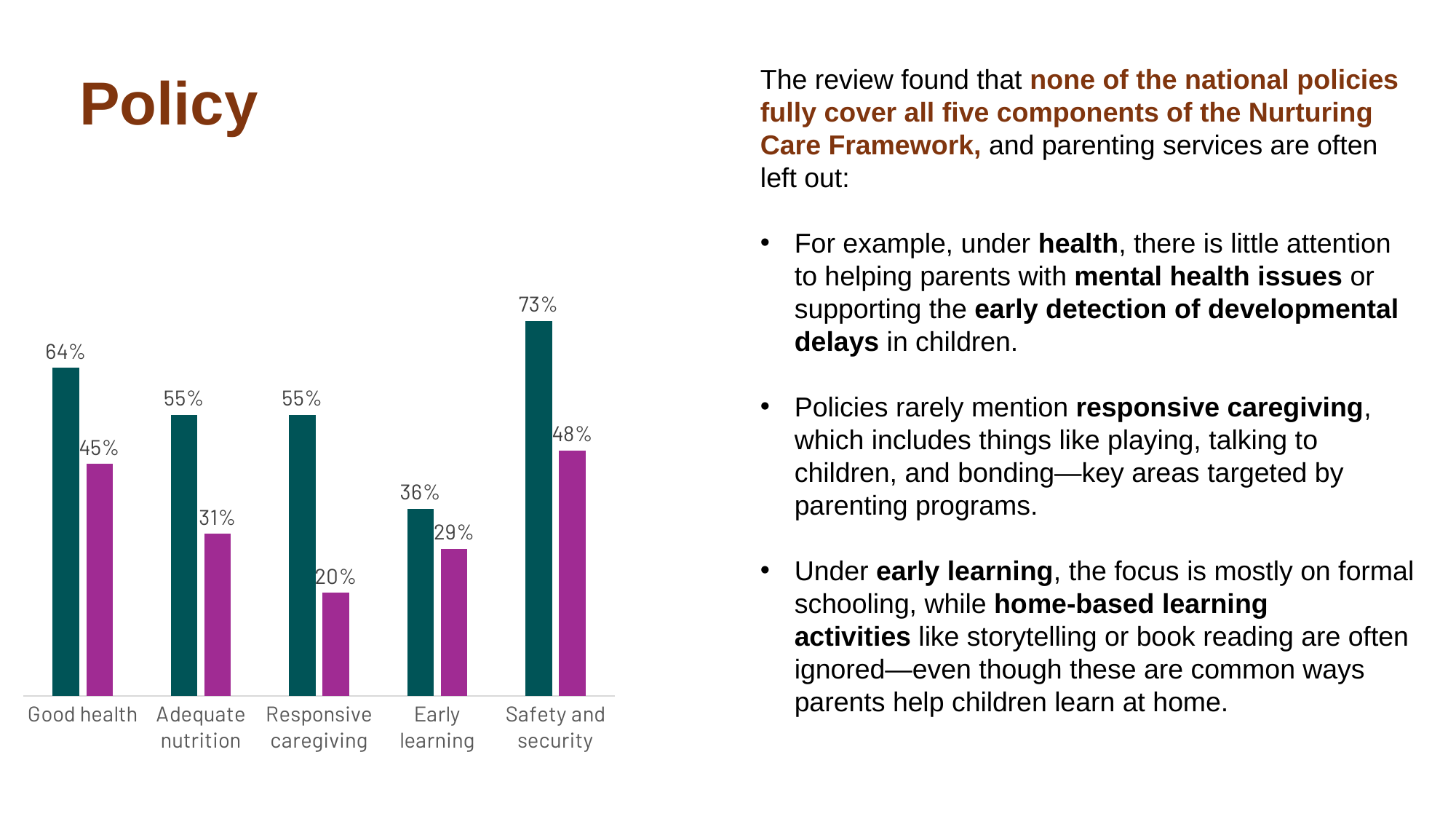

The review found that none of the national policies fully cover all five components of the Nurturing Care Framework, and parenting services are often left out:

For example, under health, there is little attention to helping parents with mental health issues or supporting the early detection of developmental delays in children.

Policies rarely mention responsive caregiving, which includes things like playing, talking to children, and bonding—key areas targeted by parenting programs.

Under early learning, the focus is mostly on formal schooling, while home-based learning activities like storytelling or book reading are often ignored—even though these are common ways parents help children learn at home.

Policy

### Chart

| Category | Component is mentioned | Mentioned subcomponents with an implementation plan or budget |
|---|---|---|
| Good health | 0.6363636363636364 | 0.45 |
| Adequate nutrition | 0.5454545454545454 | 0.3142857142857143 |
| Responsive caregiving | 0.5454545454545454 | 0.2 |
| Early learning | 0.36363636363636365 | 0.2857142857142857 |
| Safety and security | 0.7272727272727273 | 0.47619047619047616 |